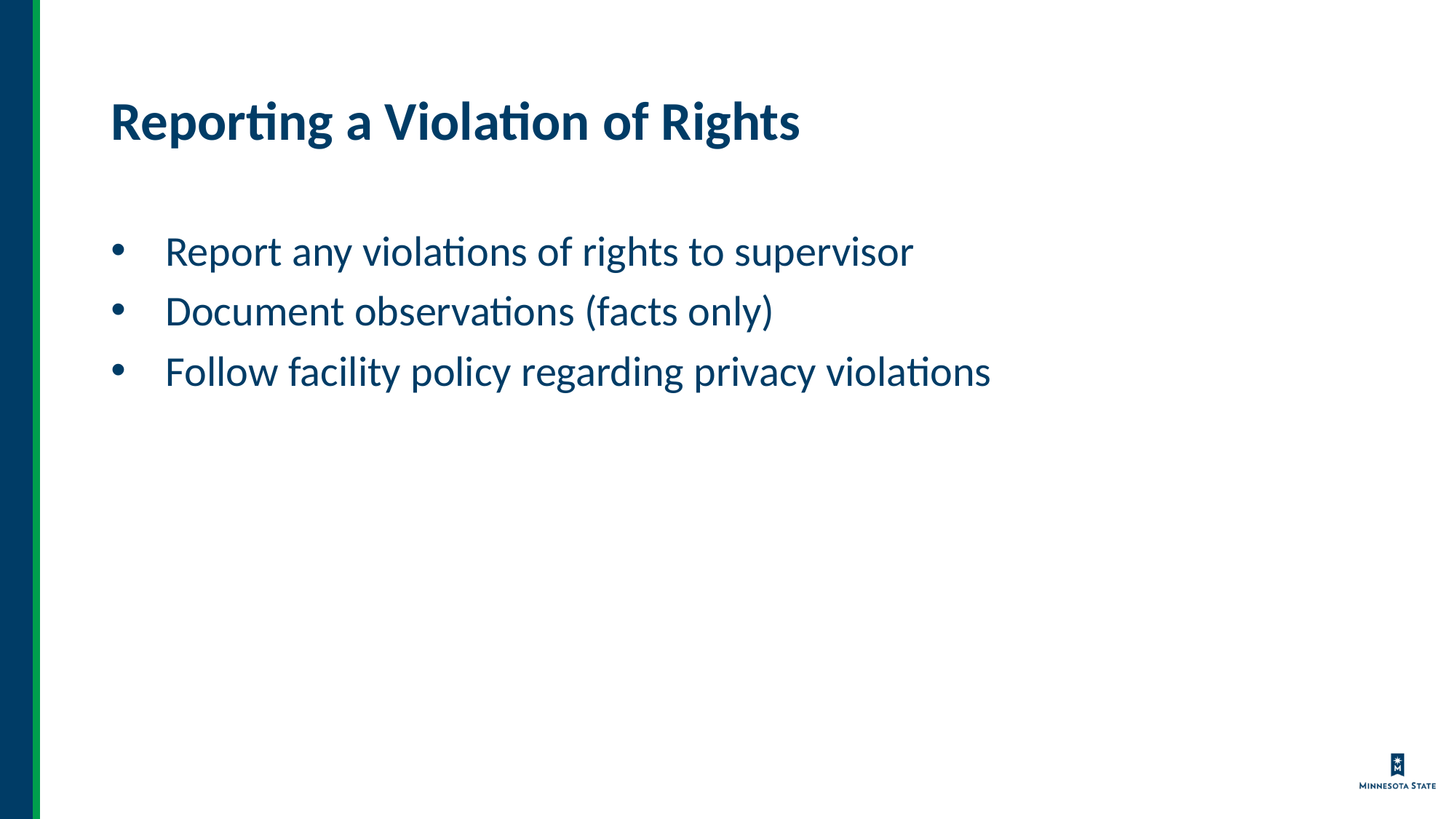

# Reporting a Violation of Rights
Report any violations of rights to supervisor
Document observations (facts only)
Follow facility policy regarding privacy violations